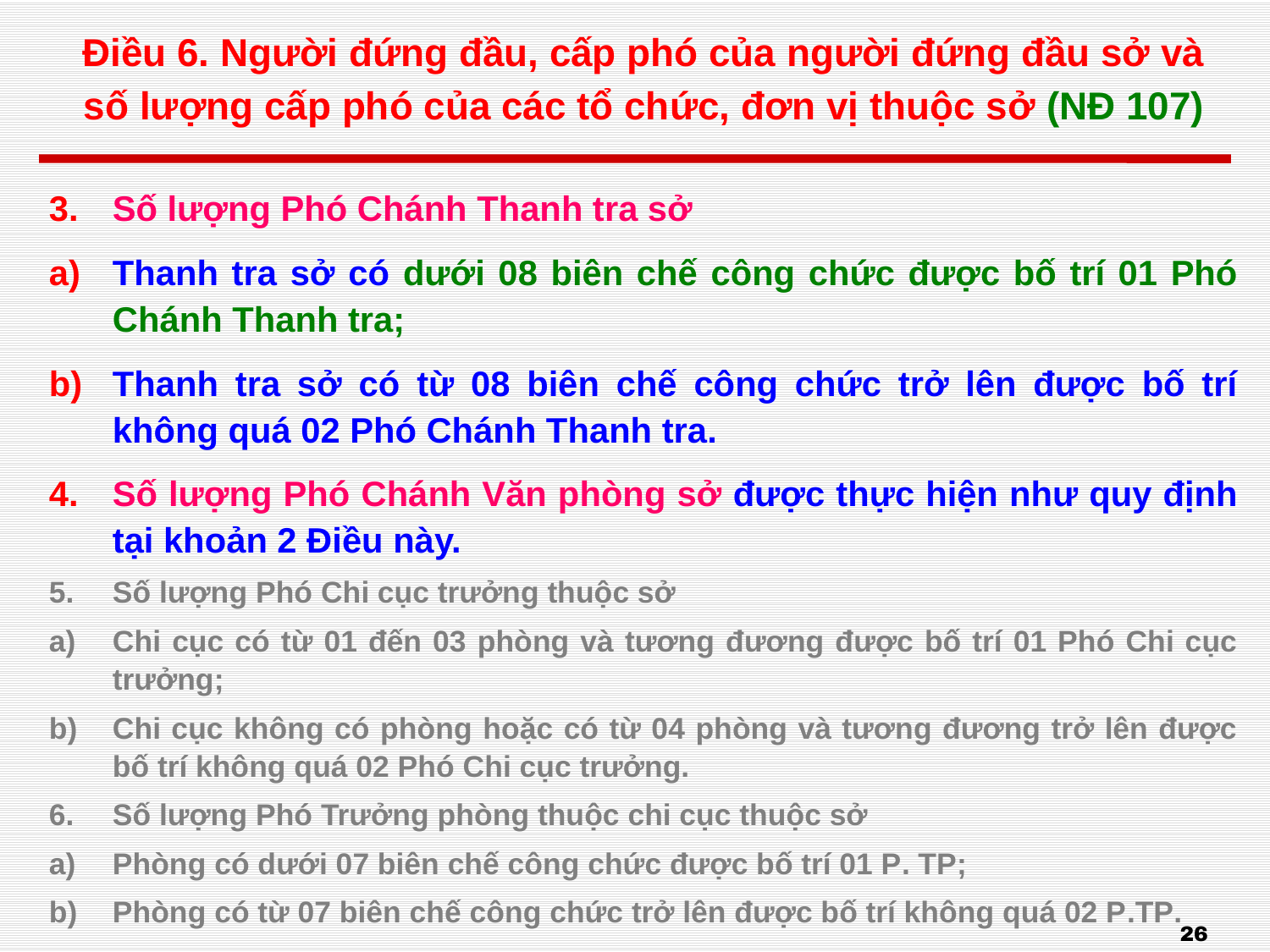

# Điều 6. Người đứng đầu, cấp phó của người đứng đầu sở và số lượng cấp phó của các tổ chức, đơn vị thuộc sở (NĐ 107)
Số lượng Phó Chánh Thanh tra sở
Thanh tra sở có dưới 08 biên chế công chức được bố trí 01 Phó Chánh Thanh tra;
Thanh tra sở có từ 08 biên chế công chức trở lên được bố trí không quá 02 Phó Chánh Thanh tra.
Số lượng Phó Chánh Văn phòng sở được thực hiện như quy định tại khoản 2 Điều này.
Số lượng Phó Chi cục trưởng thuộc sở
Chi cục có từ 01 đến 03 phòng và tương đương được bố trí 01 Phó Chi cục trưởng;
Chi cục không có phòng hoặc có từ 04 phòng và tương đương trở lên được bố trí không quá 02 Phó Chi cục trưởng.
Số lượng Phó Trưởng phòng thuộc chi cục thuộc sở
Phòng có dưới 07 biên chế công chức được bố trí 01 P. TP;
Phòng có từ 07 biên chế công chức trở lên được bố trí không quá 02 P.TP.